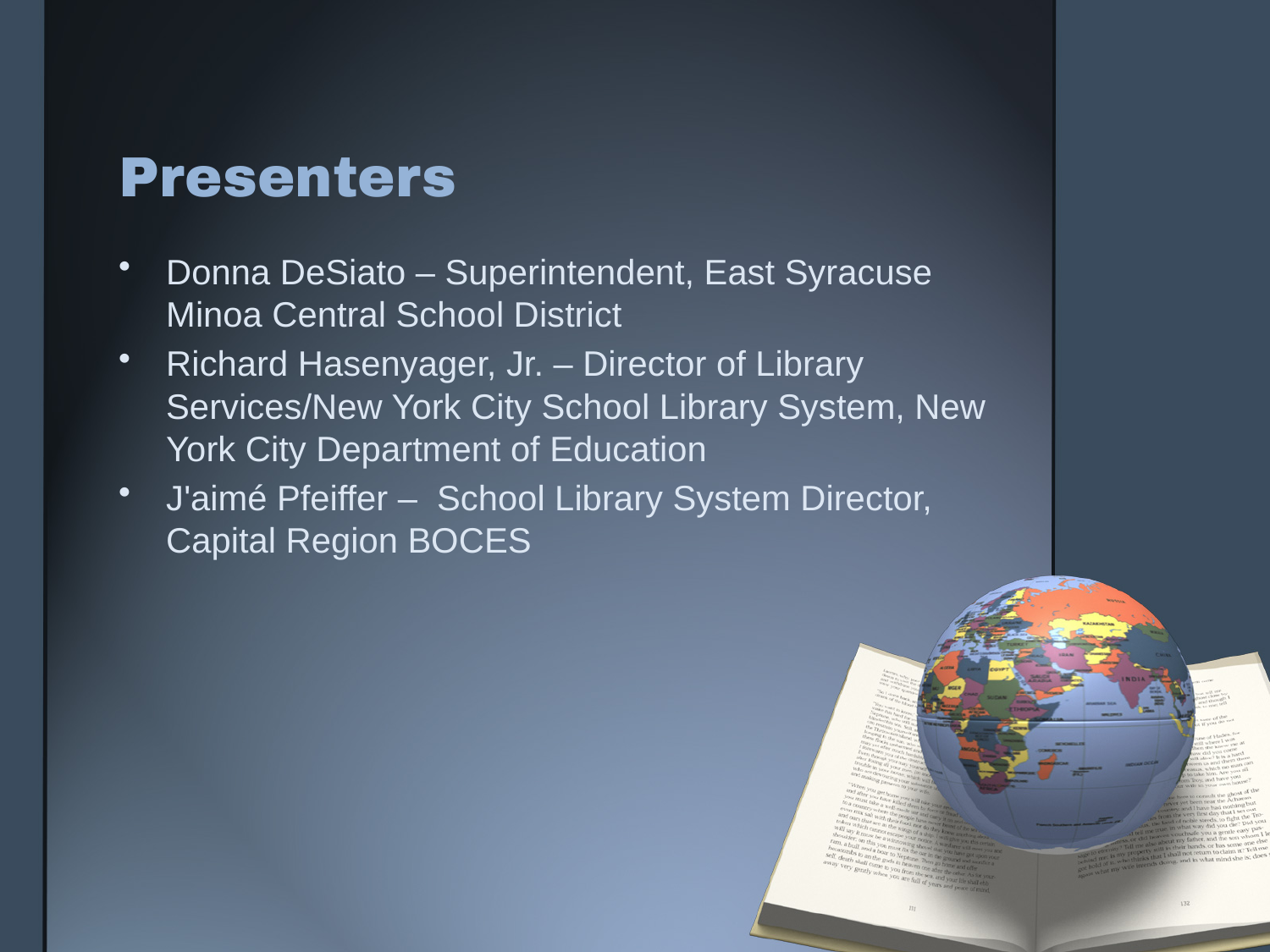

# Presenters
Donna DeSiato – Superintendent, East Syracuse Minoa Central School District
Richard Hasenyager, Jr. – Director of Library Services/New York City School Library System, New York City Department of Education
J'aimé Pfeiffer –  School Library System Director, Capital Region BOCES